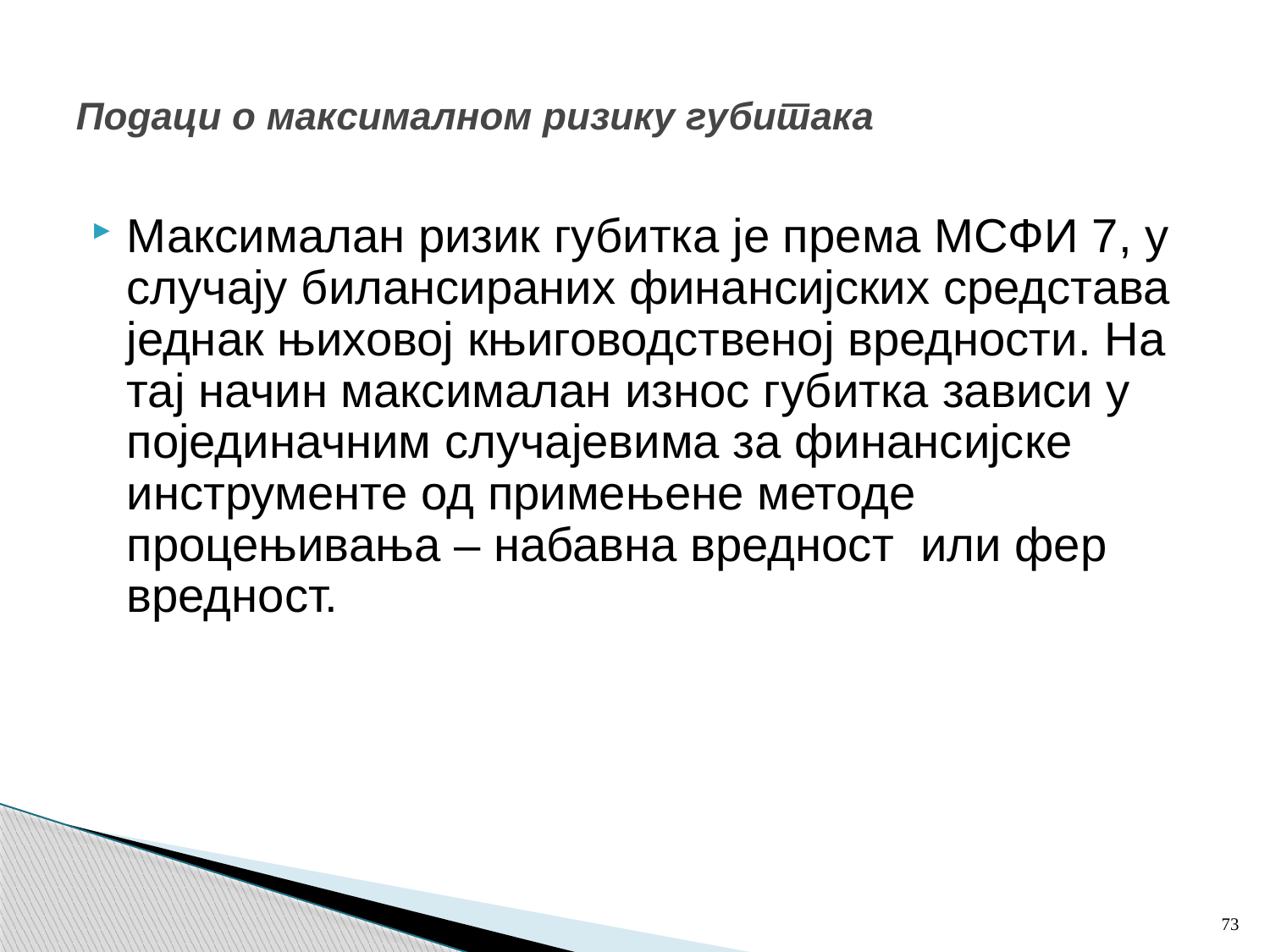

# Подаци о максималном ризику губитака
Максималан ризик губитка је према МСФИ 7, у случају билансираних финансијских средстава једнак њиховој књиговодственој вредности. На тај начин максималан износ губитка зависи у појединачним случајевима за финансијске инструменте од примењене методе процењивања – набавна вредност  или фер вредност.
73